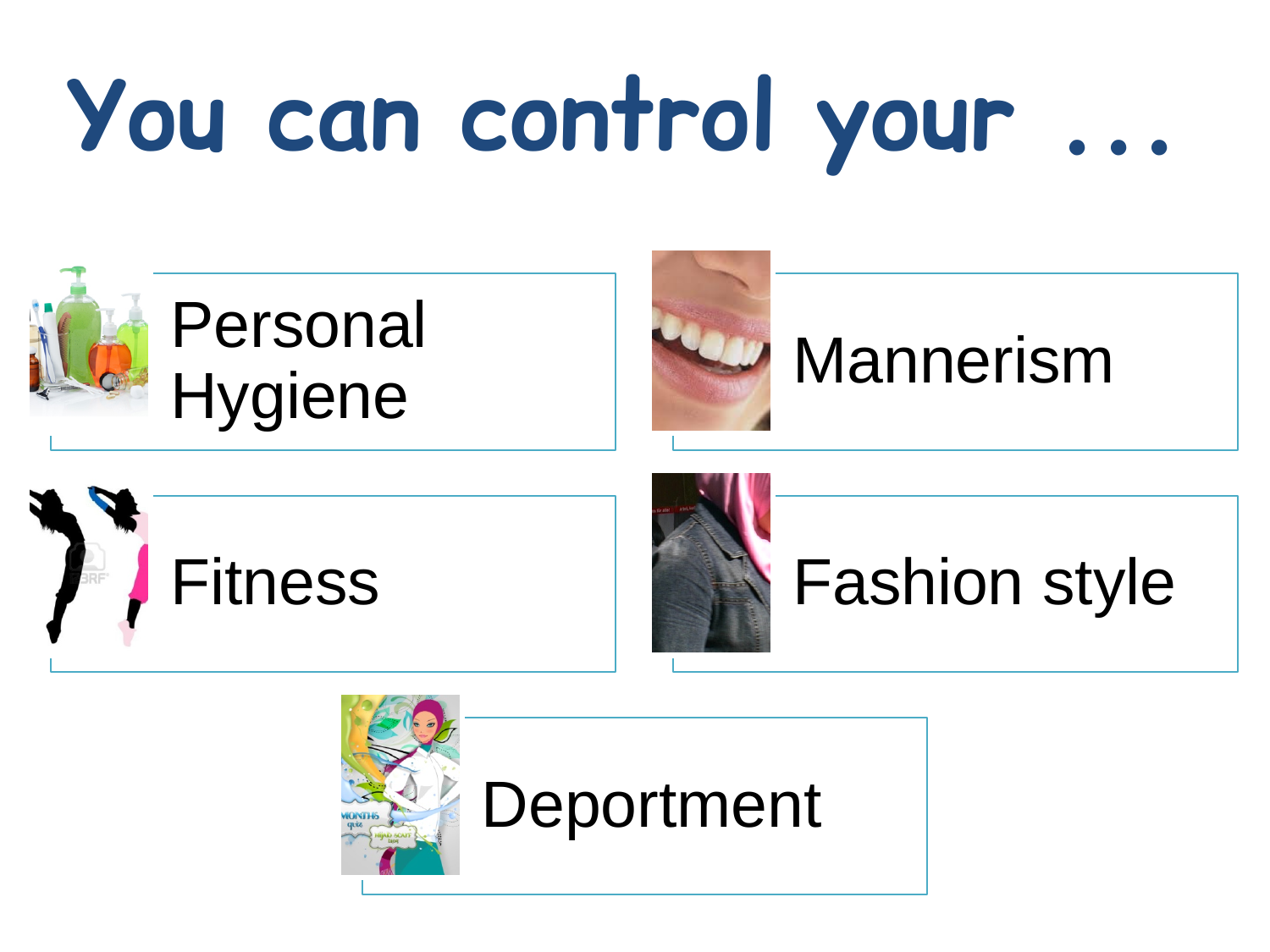

# You can control your ...
Personal Hygiene
Mannerism
Fitness
Fashion style
Deportment